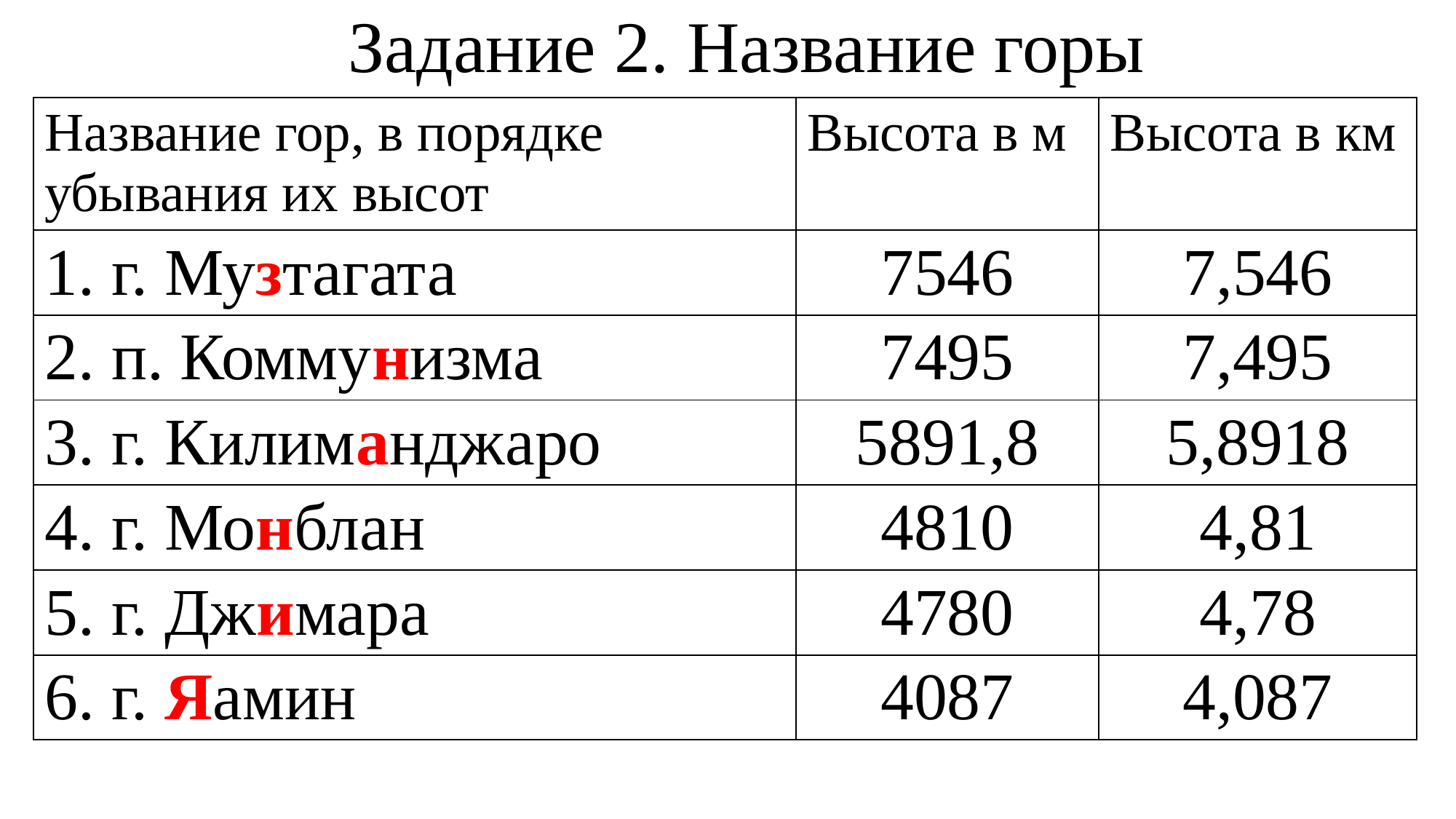

# Задание 2. Название горы
| Название гор, в порядке убывания их высот | Высота в м | Высота в км |
| --- | --- | --- |
| 1. г. Музтагата | 7546 | 7,546 |
| 2. п. Коммунизма | 7495 | 7,495 |
| 3. г. Килиманджаро | 5891,8 | 5,8918 |
| 4. г. Монблан | 4810 | 4,81 |
| 5. г. Джимара | 4780 | 4,78 |
| 6. г. Яамин | 4087 | 4,087 |